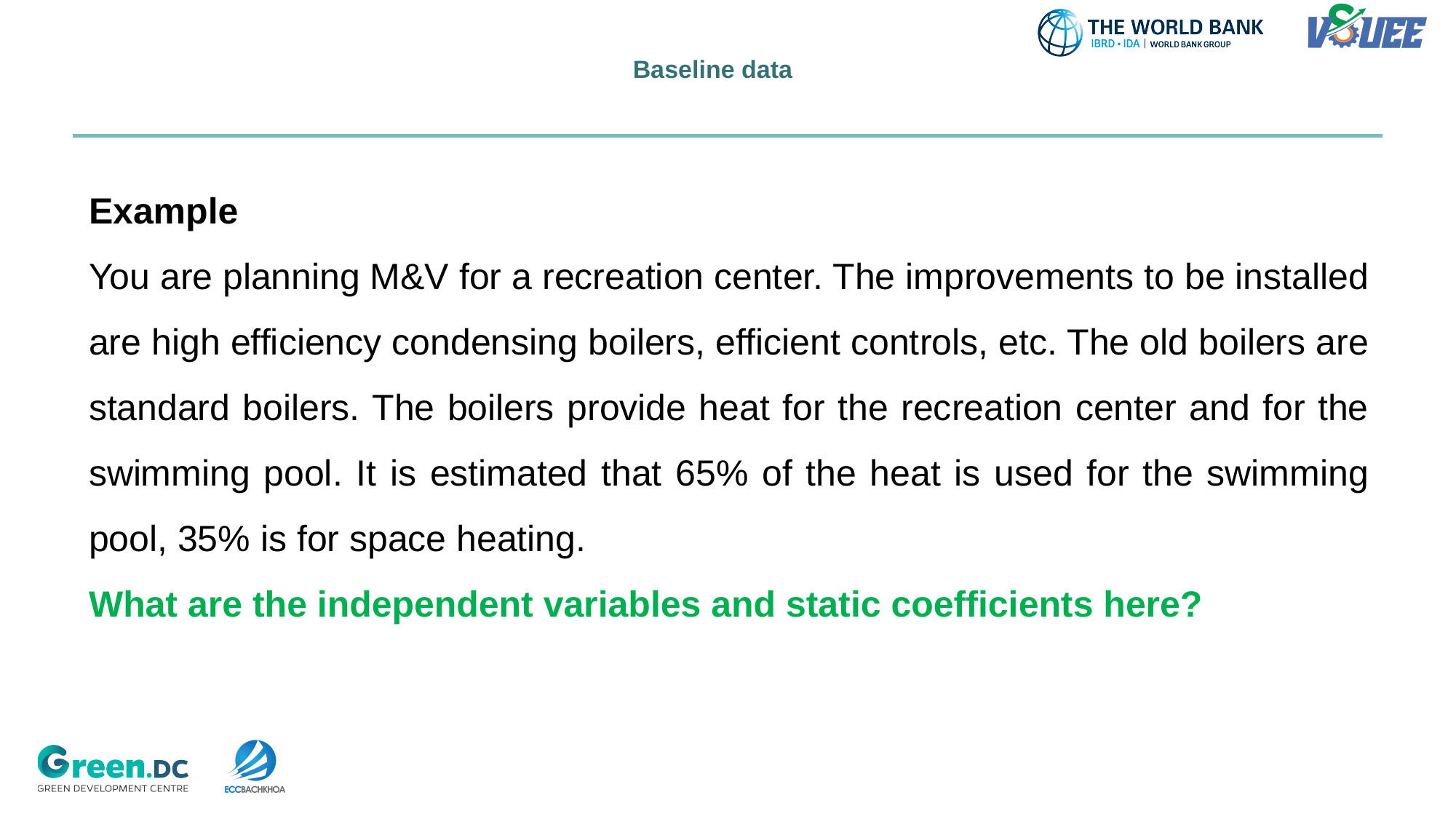

# Baseline data
Example
You are planning M&V for a recreation center. The improvements to be installed are high efficiency condensing boilers, efficient controls, etc. The old boilers are standard boilers. The boilers provide heat for the recreation center and for the swimming pool. It is estimated that 65% of the heat is used for the swimming pool, 35% is for space heating.
What are the independent variables and static coefficients here?